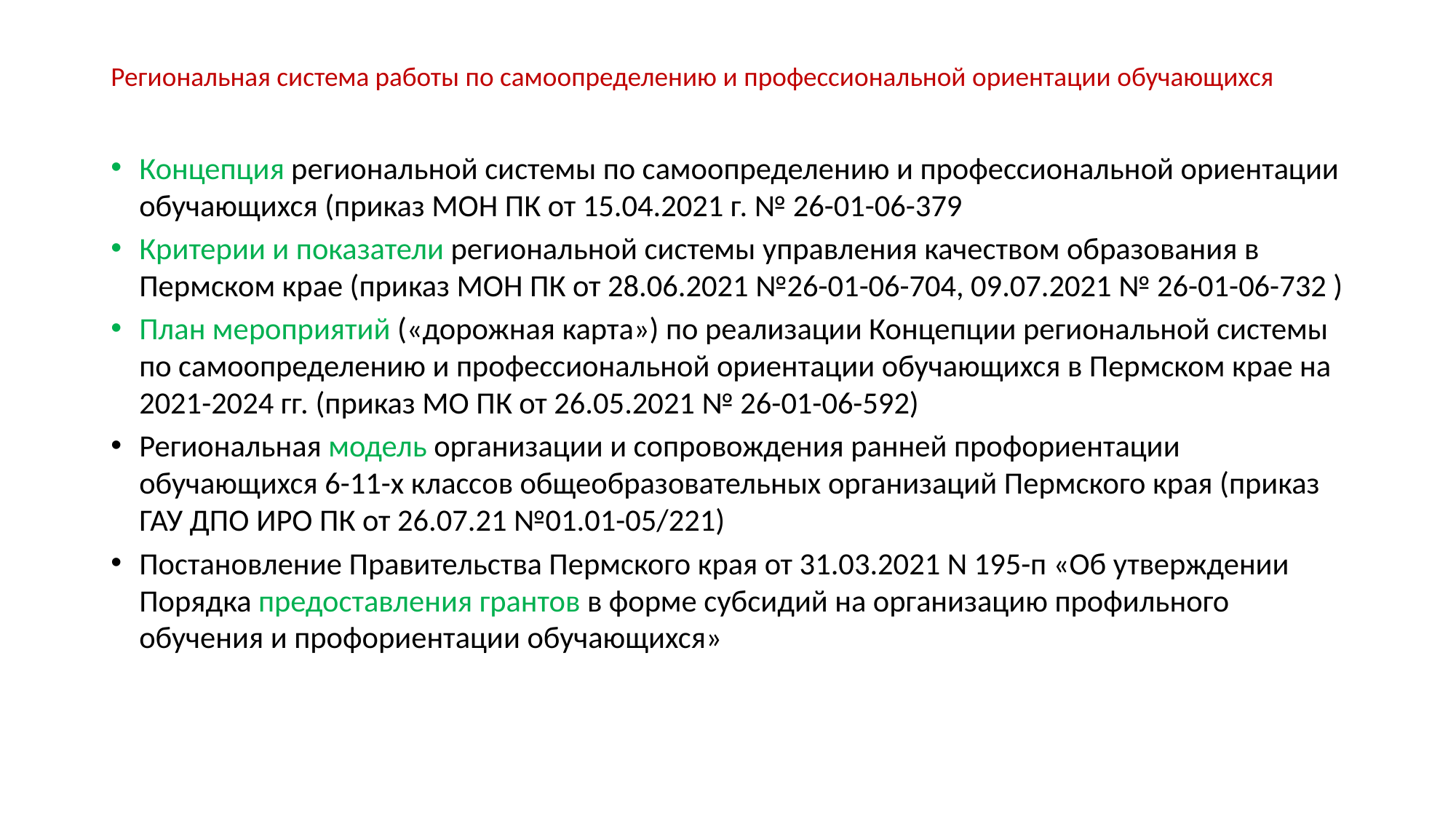

# Региональная система работы по самоопределению и профессиональной ориентации обучающихся
Концепция региональной системы по самоопределению и профессиональной ориентации обучающихся (приказ МОН ПК от 15.04.2021 г. № 26-01-06-379
Критерии и показатели региональной системы управления качеством образования в Пермском крае (приказ МОН ПК от 28.06.2021 №26-01-06-704, 09.07.2021 № 26-01-06-732 )
План мероприятий («дорожная карта») по реализации Концепции региональной системы по самоопределению и профессиональной ориентации обучающихся в Пермском крае на 2021-2024 гг. (приказ МО ПК от 26.05.2021 № 26-01-06-592)
Региональная модель организации и сопровождения ранней профориентации обучающихся 6-11-х классов общеобразовательных организаций Пермского края (приказ ГАУ ДПО ИРО ПК от 26.07.21 №01.01-05/221)
Постановление Правительства Пермского края от 31.03.2021 N 195-п «Об утверждении Порядка предоставления грантов в форме субсидий на организацию профильного обучения и профориентации обучающихся»